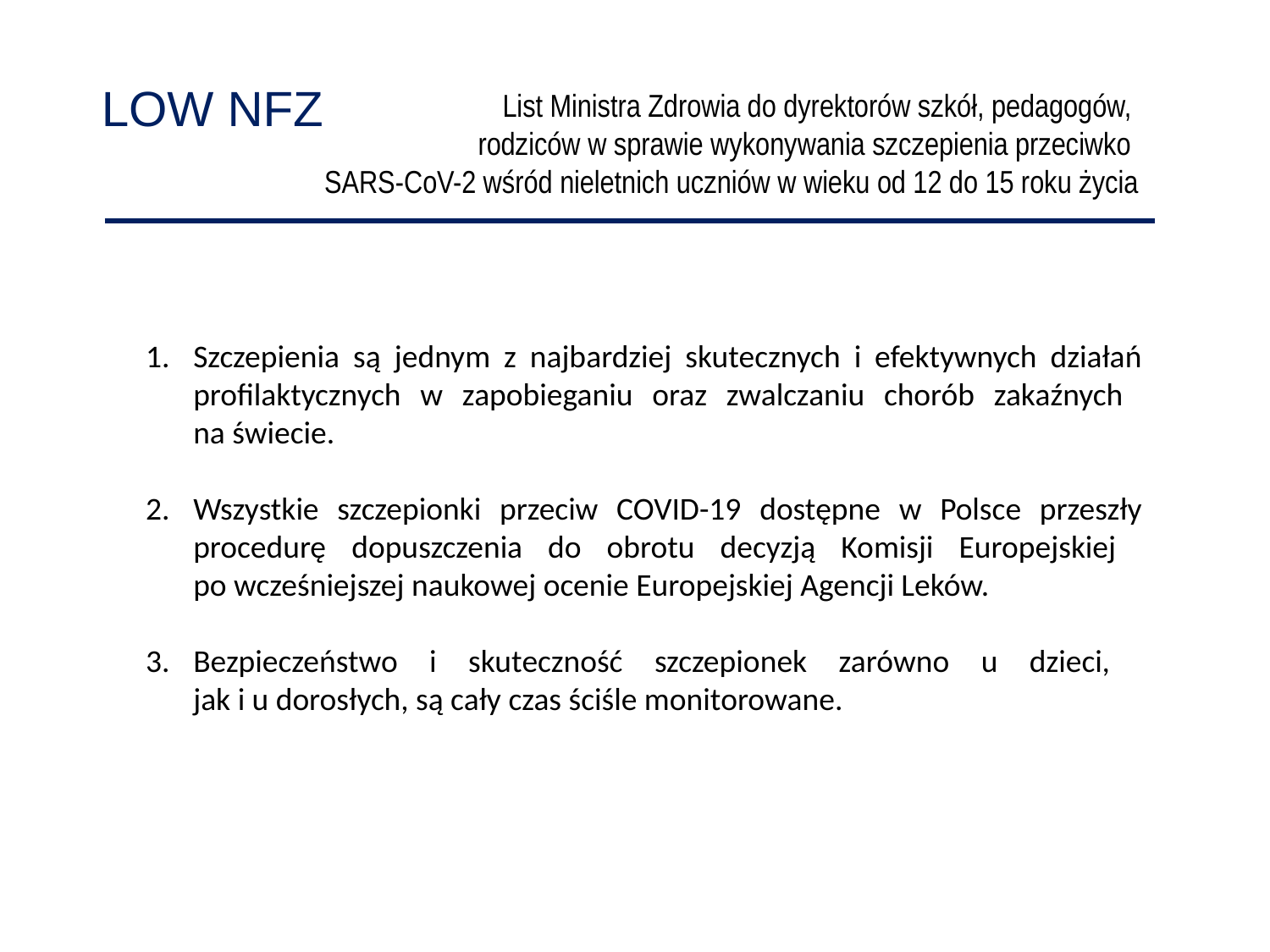

LOW NFZ
List Ministra Zdrowia do dyrektorów szkół, pedagogów,
rodziców w sprawie wykonywania szczepienia przeciwko
SARS-CoV-2 wśród nieletnich uczniów w wieku od 12 do 15 roku życia

Szczepienia są jednym z najbardziej skutecznych i efektywnych działań profilaktycznych w zapobieganiu oraz zwalczaniu chorób zakaźnych
na świecie.

Wszystkie szczepionki przeciw COVID-19 dostępne w Polsce przeszły procedurę dopuszczenia do obrotu decyzją Komisji Europejskiej
po wcześniejszej naukowej ocenie Europejskiej Agencji Leków.

Bezpieczeństwo i skuteczność szczepionek zarówno u dzieci,
jak i u dorosłych, są cały czas ściśle monitorowane.